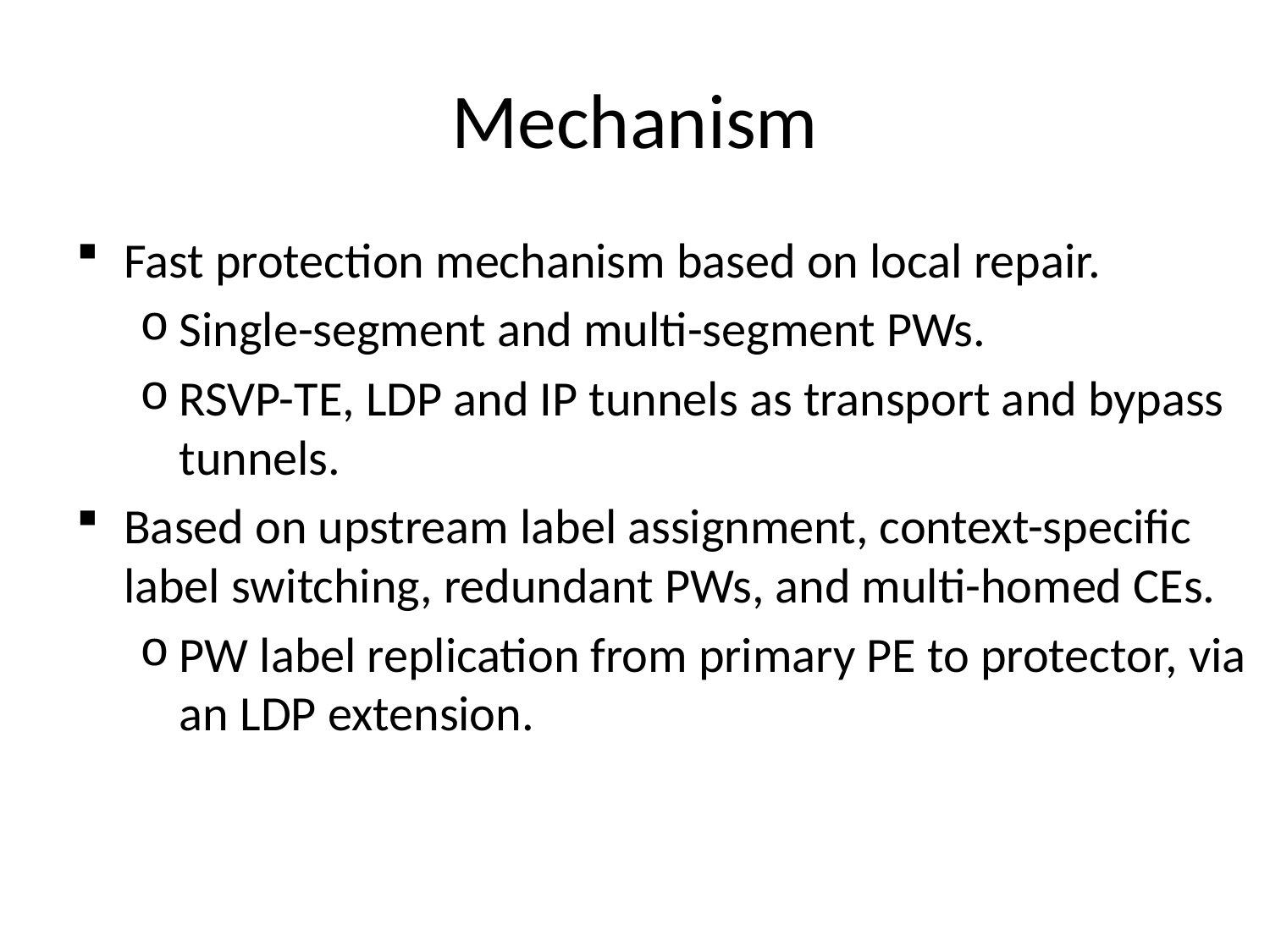

# Mechanism
Fast protection mechanism based on local repair.
Single-segment and multi-segment PWs.
RSVP-TE, LDP and IP tunnels as transport and bypass tunnels.
Based on upstream label assignment, context-specific label switching, redundant PWs, and multi-homed CEs.
PW label replication from primary PE to protector, via an LDP extension.